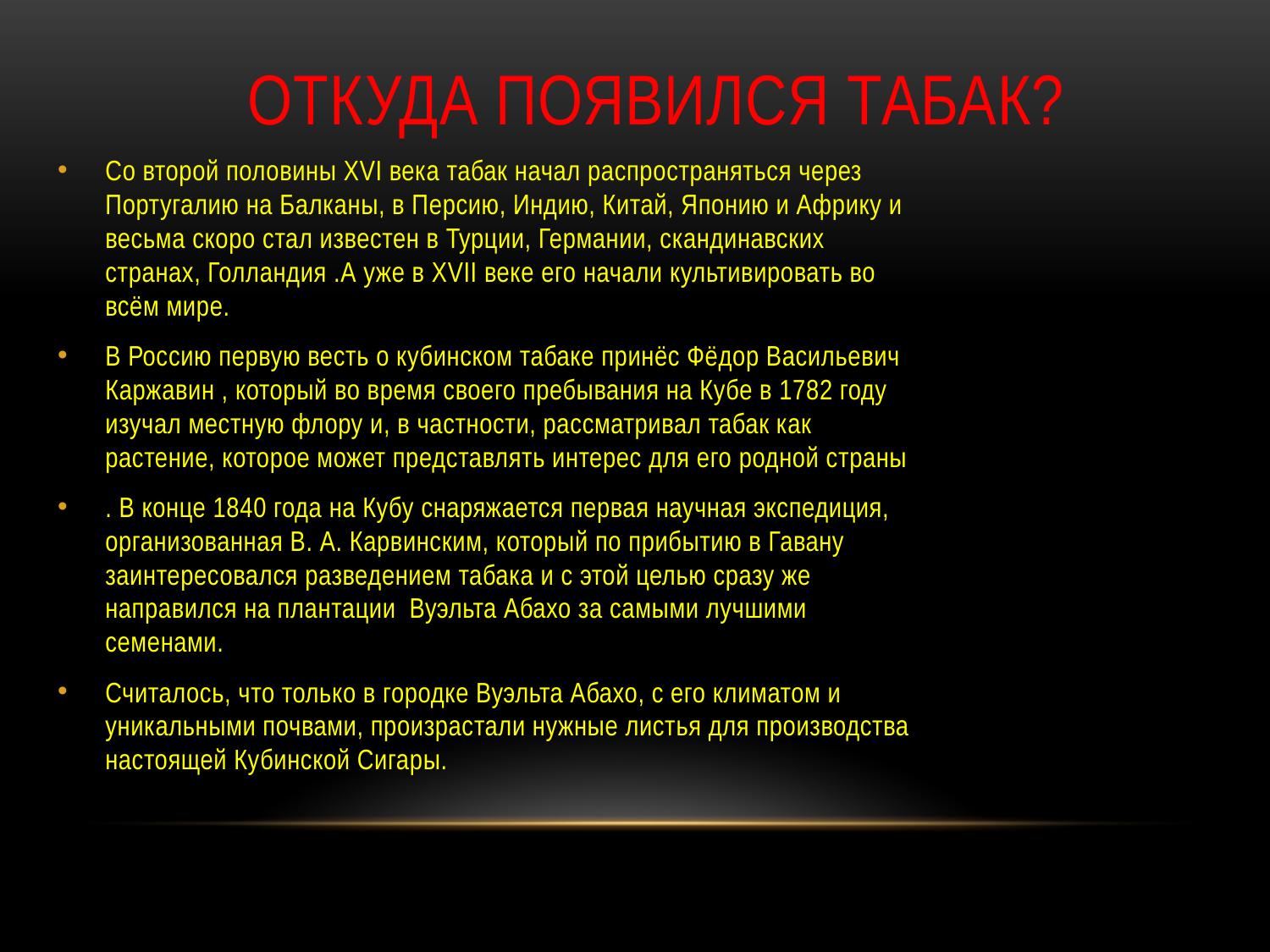

# Откуда появился табак?
Со второй половины XVI века табак начал распространяться через Португалию на Балканы, в Персию, Индию, Китай, Японию и Африку и весьма скоро стал известен в Турции, Германии, скандинавских странах, Голландия .А уже в XVII веке его начали культивировать во всём мире.
В Россию первую весть о кубинском табаке принёс Фёдор Васильевич Каржавин , который во время своего пребывания на Кубе в 1782 году изучал местную флору и, в частности, рассматривал табак как растение, которое может представлять интерес для его родной страны
. В конце 1840 года на Кубу снаряжается первая научная экспедиция, организованная В. А. Карвинским, который по прибытию в Гавану заинтересовался разведением табака и с этой целью сразу же направился на плантации  Вуэльта Абахо за самыми лучшими семенами.
Считалось, что только в городке Вуэльта Абахо, с его климатом и уникальными почвами, произрастали нужные листья для производства настоящей Кубинской Сигары.